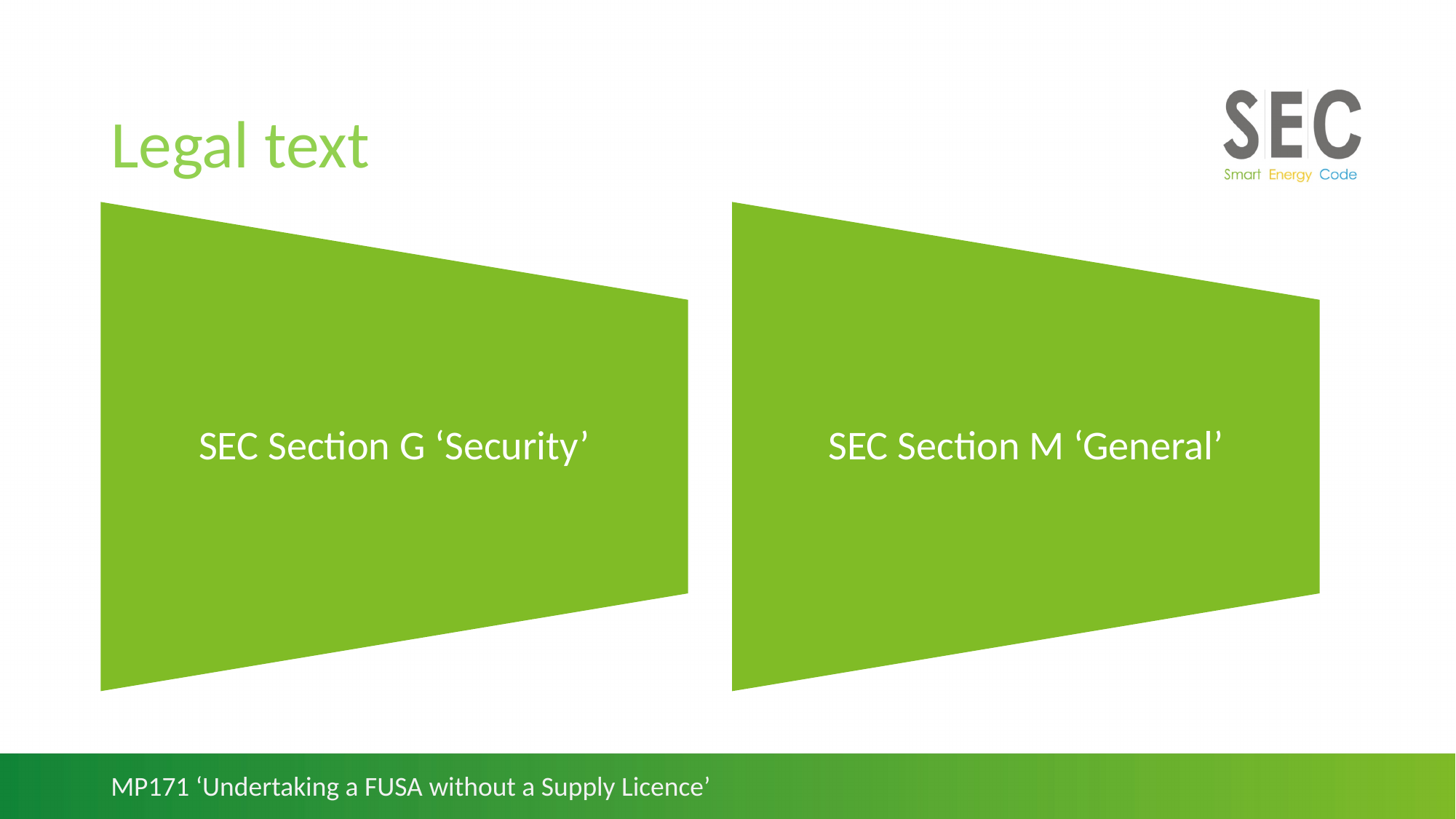

# Legal text

SEC Section G ‘Security’
SEC Section M ‘General’
MP171 ‘Undertaking a FUSA without a Supply Licence’